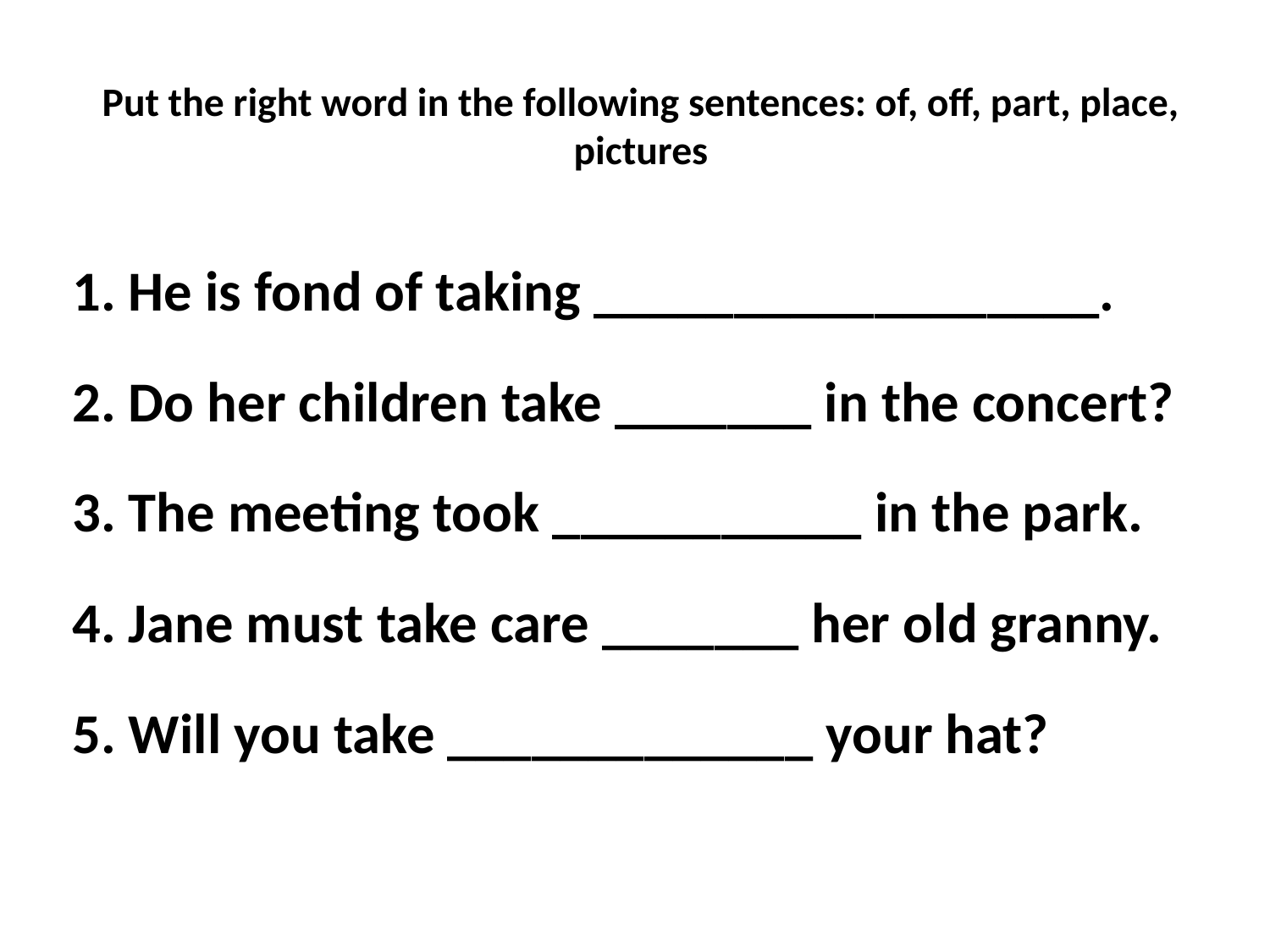

# Put the right word in the following sentences: of, off, part, place, pictures
1. He is fond of taking __________________.
2. Do her children take _______ in the concert?
3. The meeting took ___________ in the park.
4. Jane must take care _______ her old granny.
5. Will you take _____________ your hat?